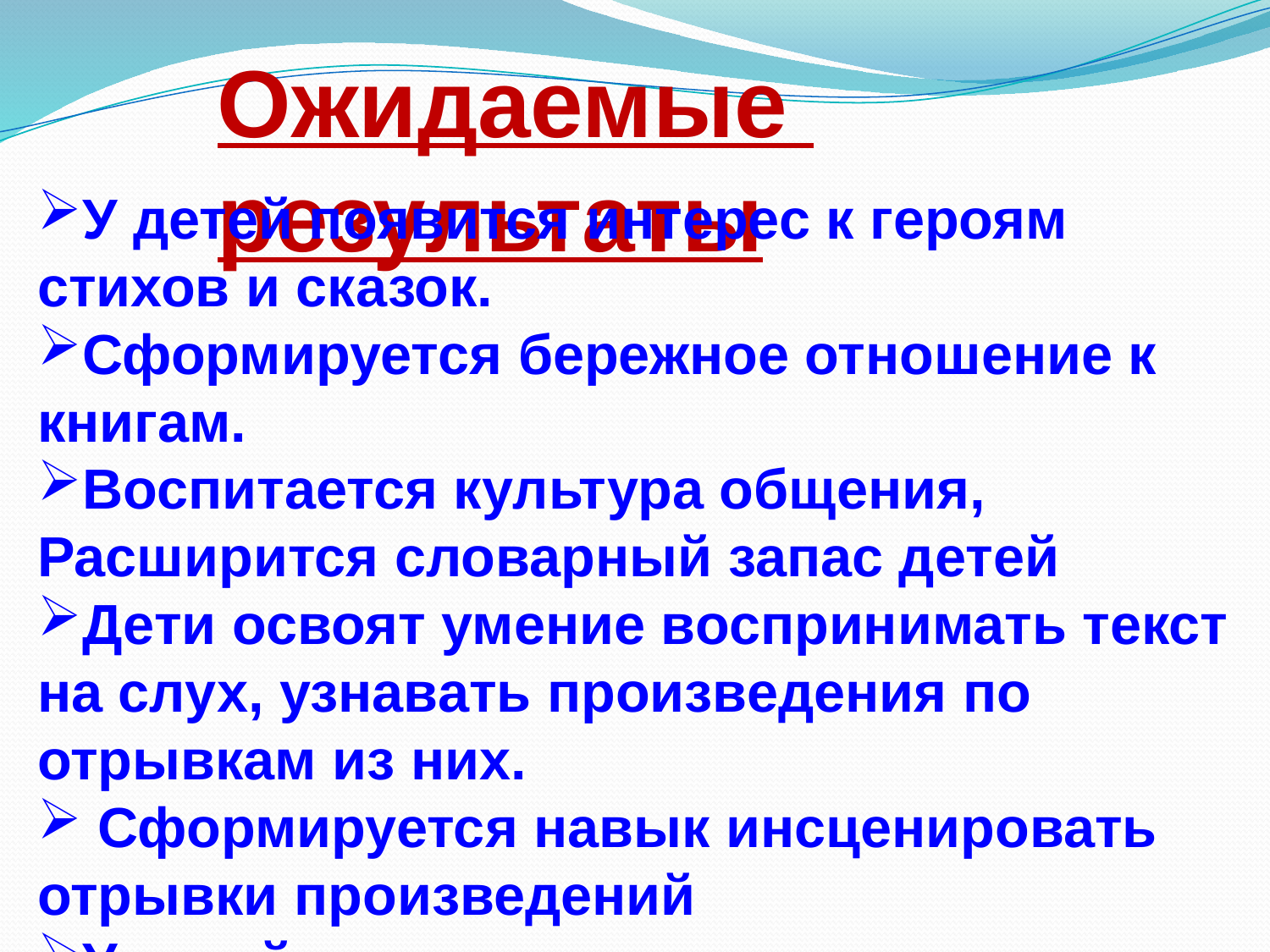

Ожидаемые  результаты
У детей появится интерес к героям стихов и сказок.
Сформируется бережное отношение к книгам.
Воспитается культура общения, Расширится словарный запас детей
Дети освоят умение воспринимать текст на слух, узнавать произведения по отрывкам из них.
 Сформируется навык инсценировать отрывки произведений
У детей разовьются коммуникативные способности, умение договариваться, помогать друг другу
У родителей появится желание знакомить своих детей с произведениями С.Я. Маршака;